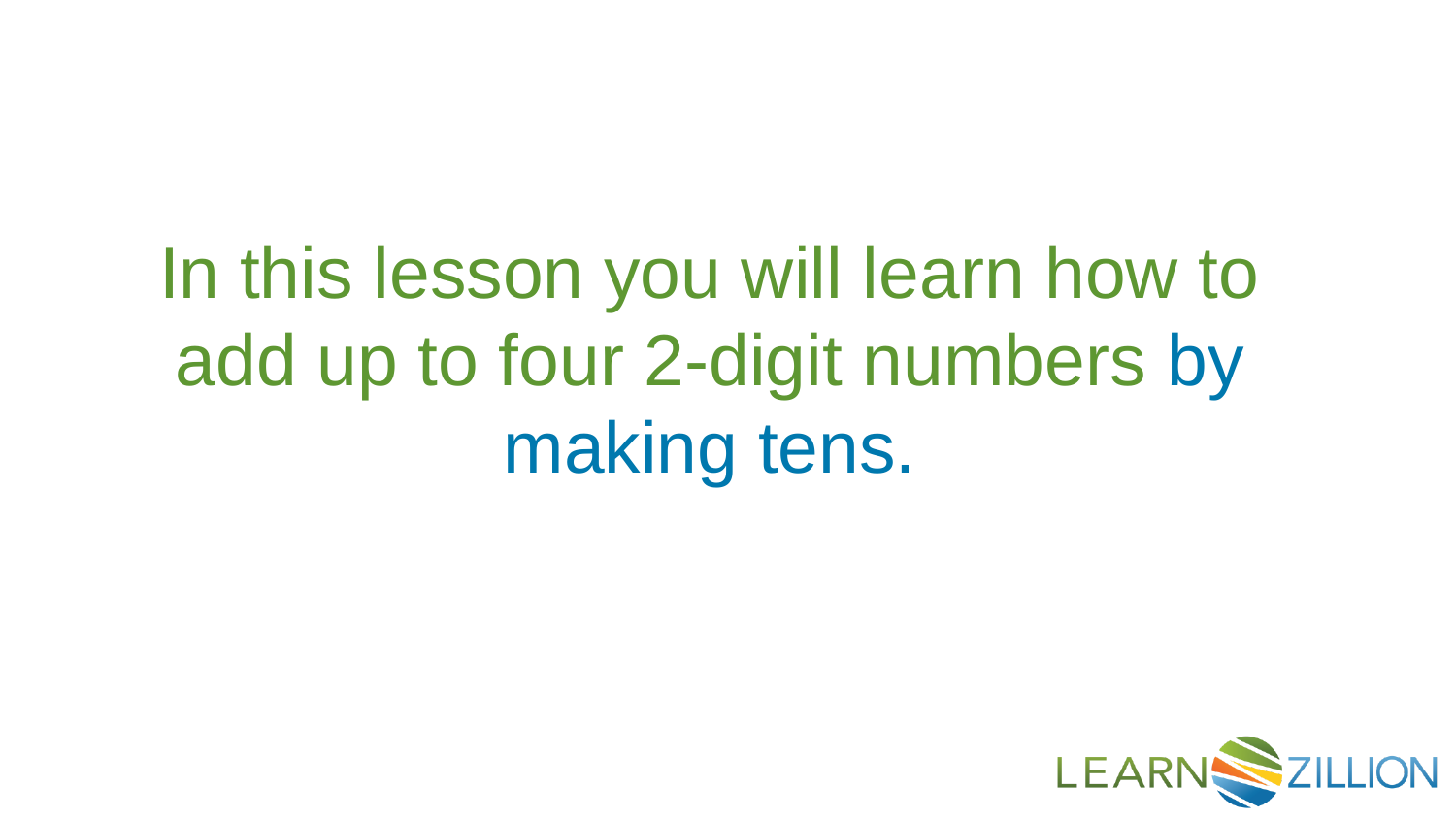

In this lesson you will learn how to add up to four 2-digit numbers by making tens.